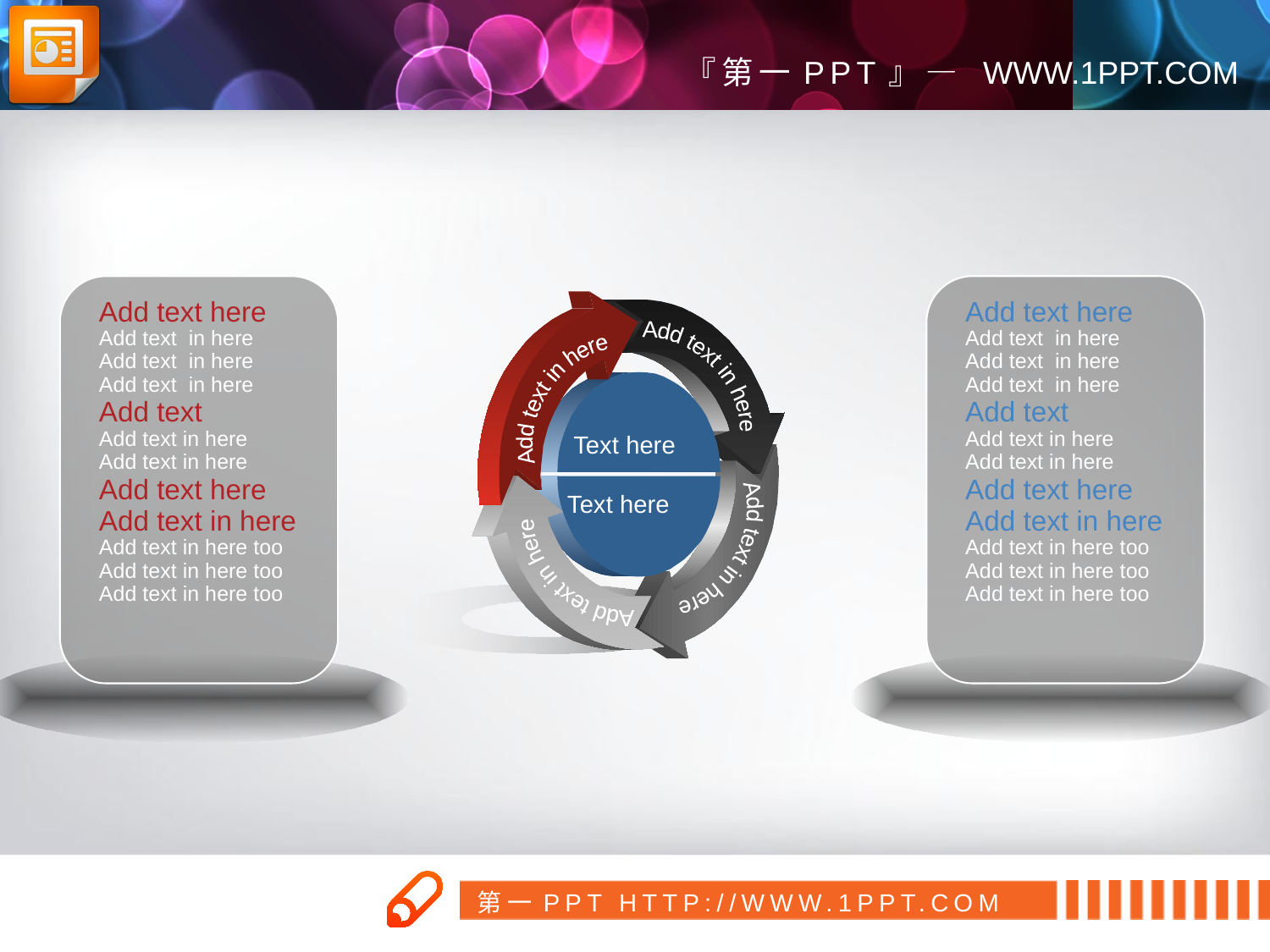

Add text here
Add text  in here
Add text  in here
Add text  in here
Add text
Add text in here
Add text in here
Add text here
Add text in here
Add text in here too
Add text in here too
Add text in here too

Add text here
Add text  in here
Add text  in here
Add text  in here
Add text
Add text in here
Add text in here
Add text here
Add text in here
Add text in here too
Add text in here too
Add text in here too

Add text in here

Add text in here

  Text here

Add text in here

Add text in here
  Text here